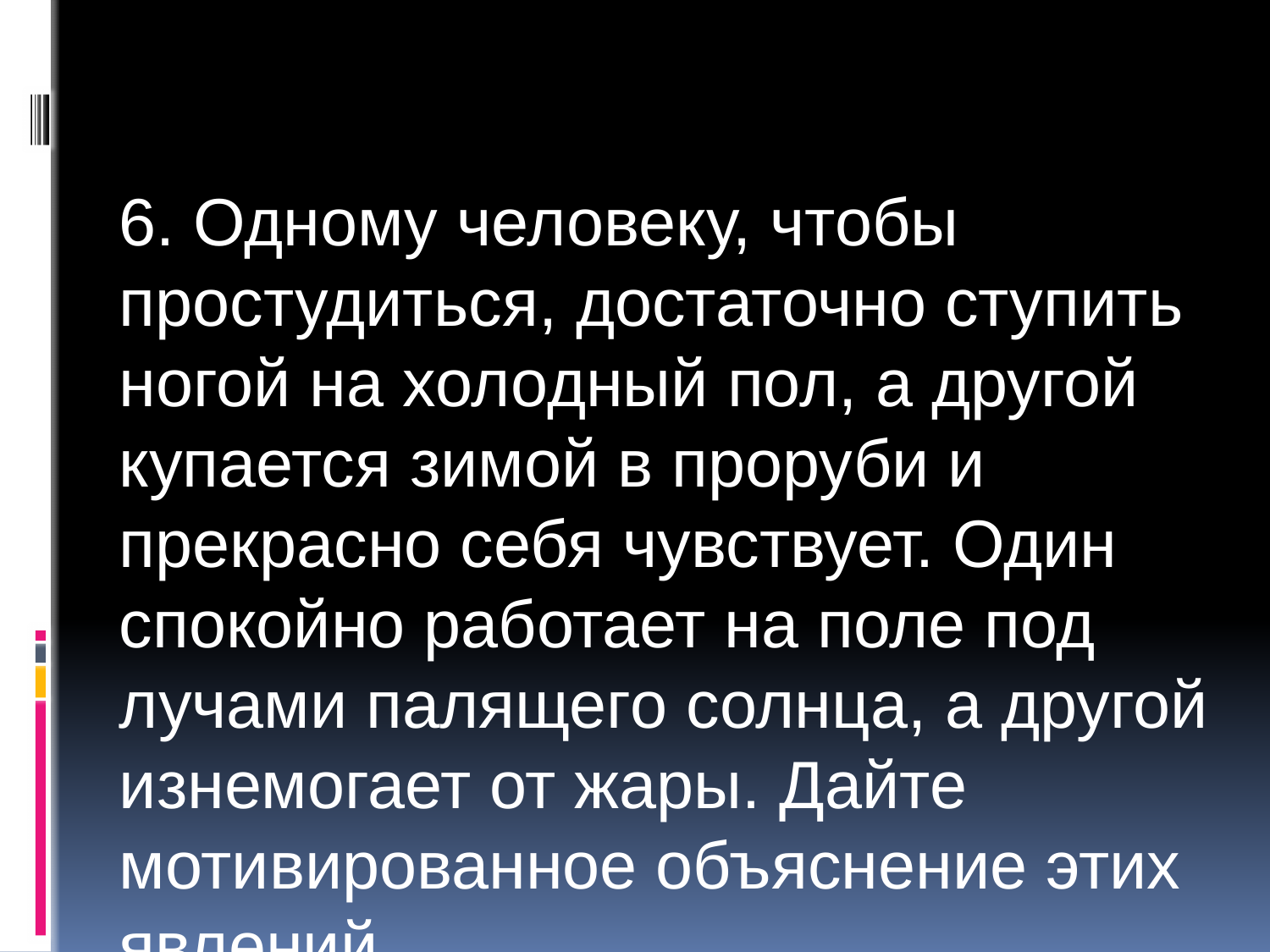

#
	6. Одному человеку, чтобы простудиться, достаточно ступить ногой на холодный пол, а другой купается зимой в проруби и прекрасно себя чувствует. Один спокойно работает на поле под лучами палящего солнца, а другой изнемогает от жары. Дайте мотивированное объяснение этих явлений.